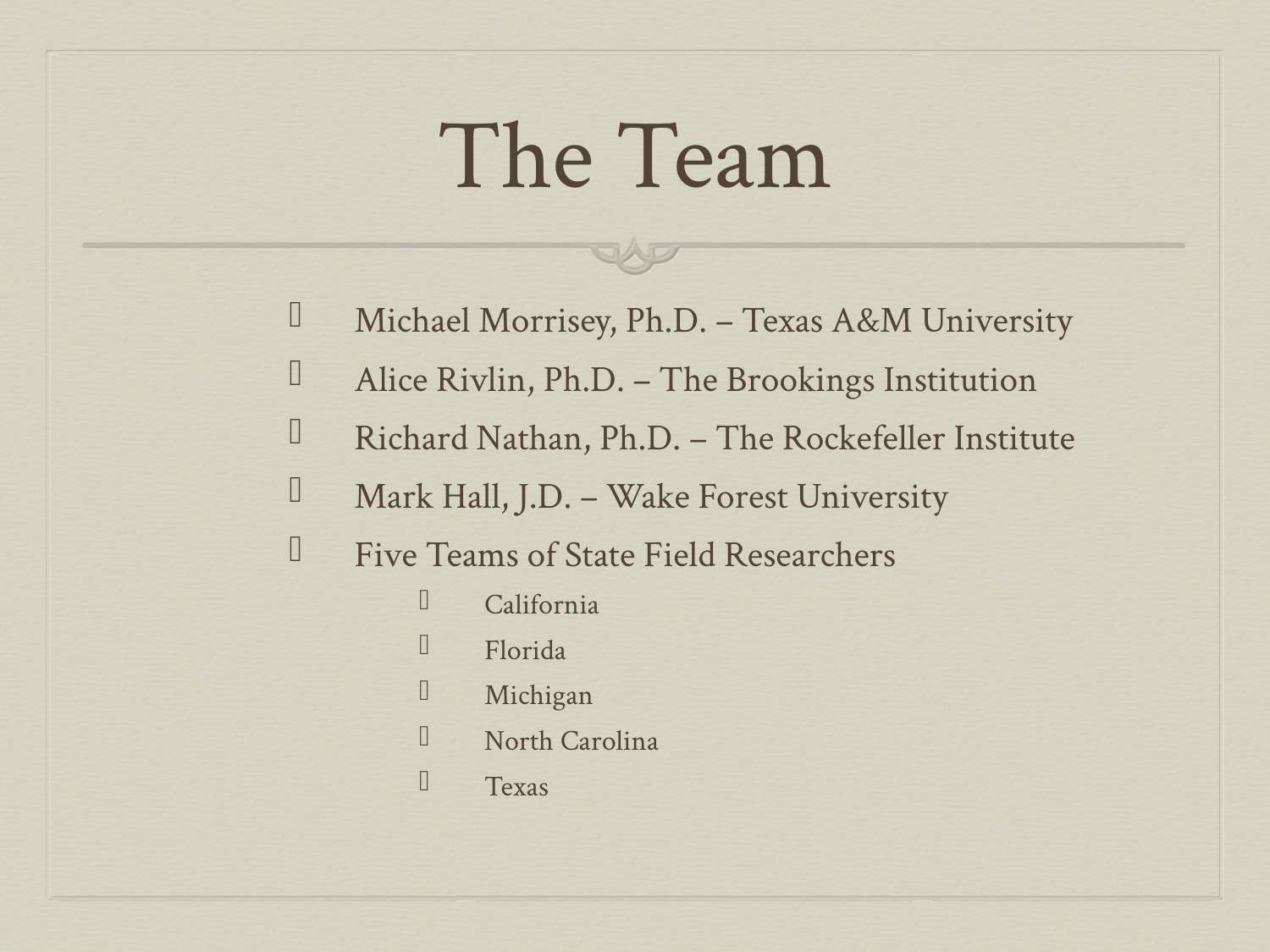

# The Team
Michael Morrisey, Ph.D. – Texas A&M University
Alice Rivlin, Ph.D. – The Brookings Institution
Richard Nathan, Ph.D. – The Rockefeller Institute
Mark Hall, J.D. – Wake Forest University
Five Teams of State Field Researchers
California
Florida
Michigan
North Carolina
Texas